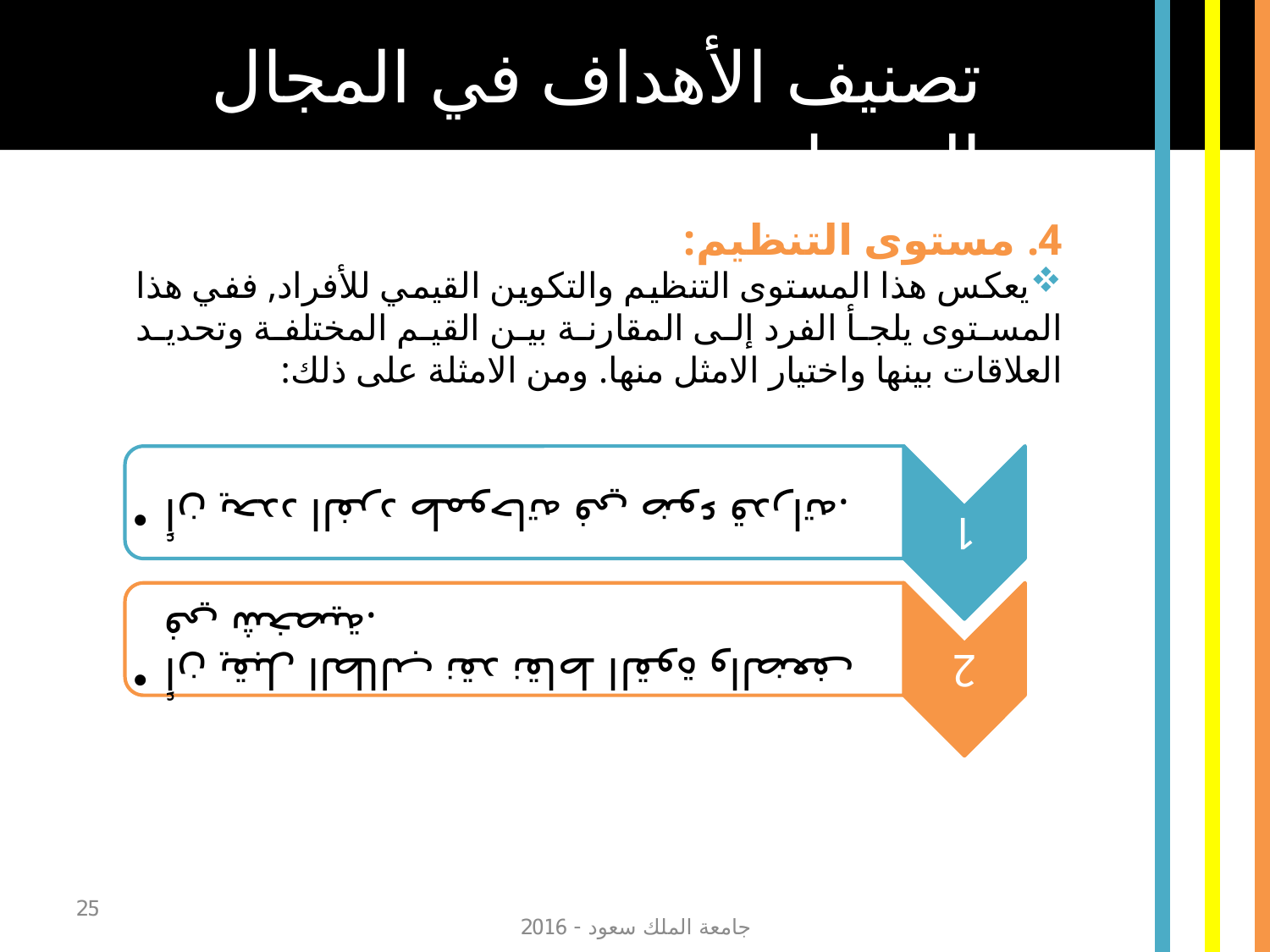

تصنيف الأهداف في المجال الوجداني
4. مستوى التنظيم:
يعكس هذا المستوى التنظيم والتكوين القيمي للأفراد, ففي هذا المستوى يلجأ الفرد إلى المقارنة بين القيم المختلفة وتحديد العلاقات بينها واختيار الامثل منها. ومن الامثلة على ذلك:
1
أن يحدد الفرد طموحاته في ضوء قدراته.
2
أن يقبل الطالب نقد نقاط القوة والضعف في شخصية.
25
جامعة الملك سعود - 2016